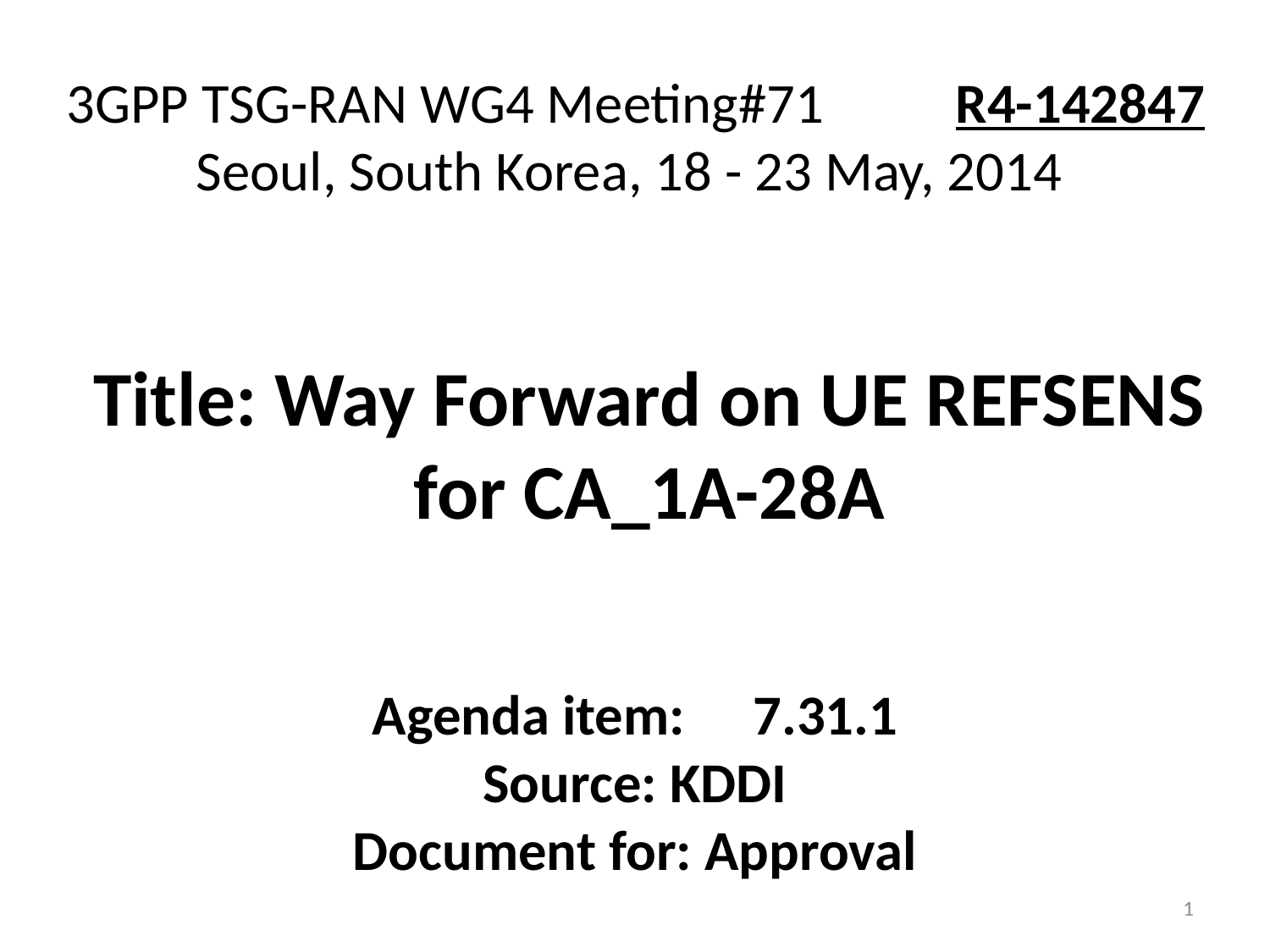

3GPP TSG-RAN WG4 Meeting#71		R4-142847
Seoul, South Korea, 18 - 23 May, 2014
Title: Way Forward on UE REFSENS for CA_1A-28A
Agenda item:	7.31.1
Source: KDDI
Document for: Approval
1